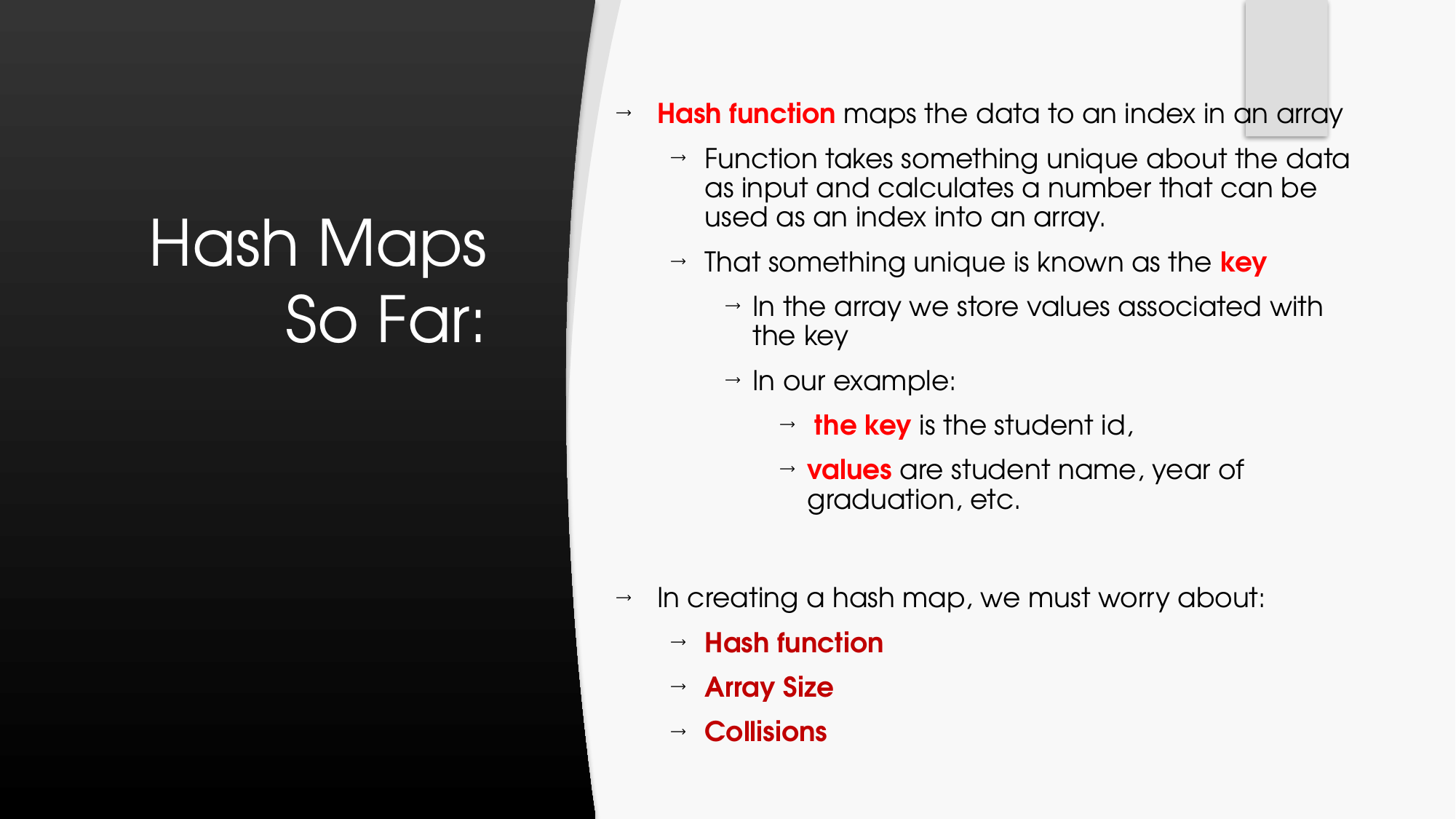

Hash function maps the data to an index in an array
Function takes something unique about the data as input and calculates a number that can be used as an index into an array.
That something unique is known as the key
In the array we store values associated with the key
In our example:
 the key is the student id,
values are student name, year of graduation, etc.

In creating a hash map, we must worry about:
Hash function
Array Size
Collisions
# Hash Maps So Far: